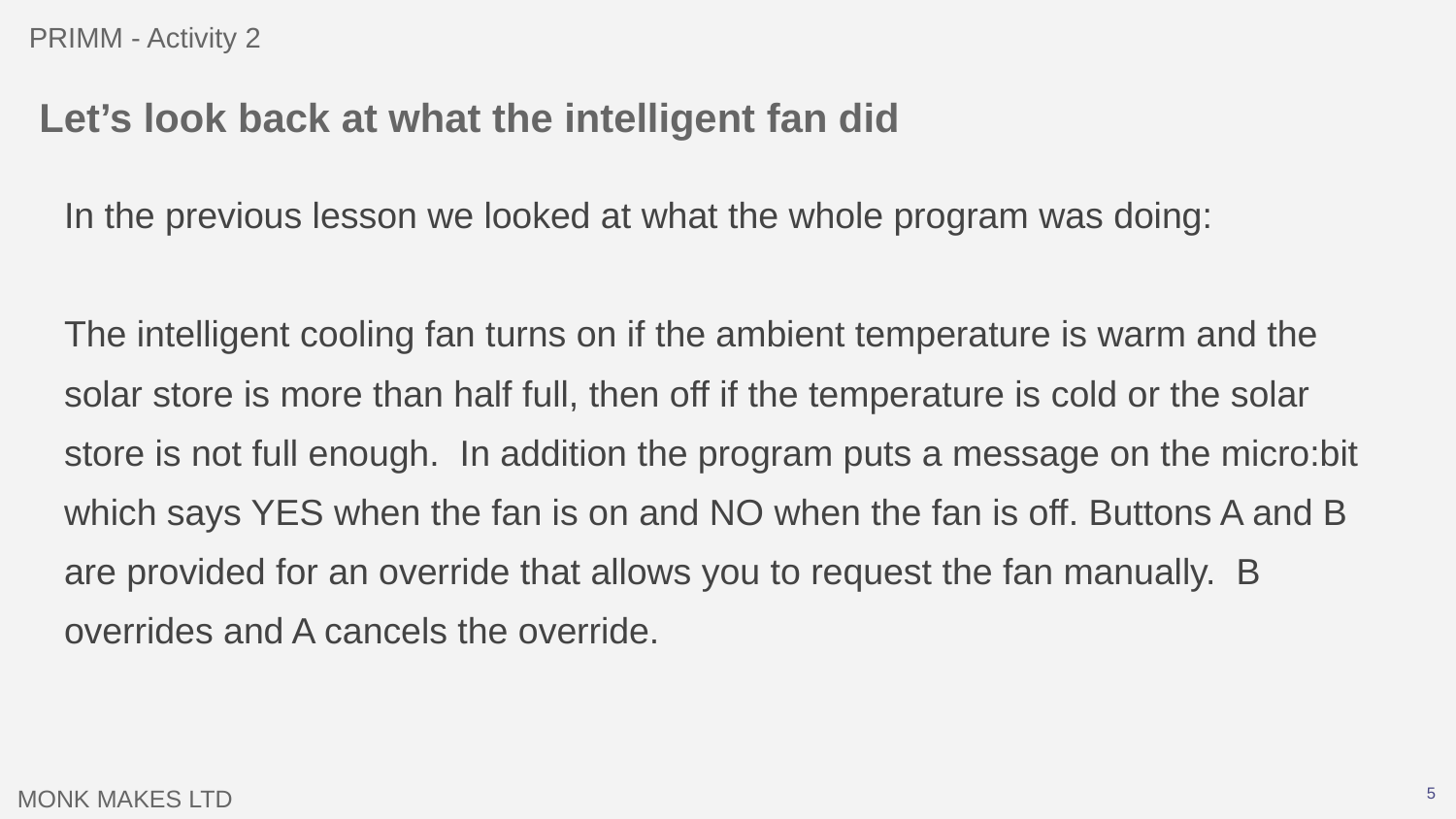

PRIMM - Activity 2
# Let’s look back at what the intelligent fan did
In the previous lesson we looked at what the whole program was doing:

The intelligent cooling fan turns on if the ambient temperature is warm and the solar store is more than half full, then off if the temperature is cold or the solar store is not full enough.  In addition the program puts a message on the micro:bit which says YES when the fan is on and NO when the fan is off. Buttons A and B are provided for an override that allows you to request the fan manually.  B overrides and A cancels the override.

5